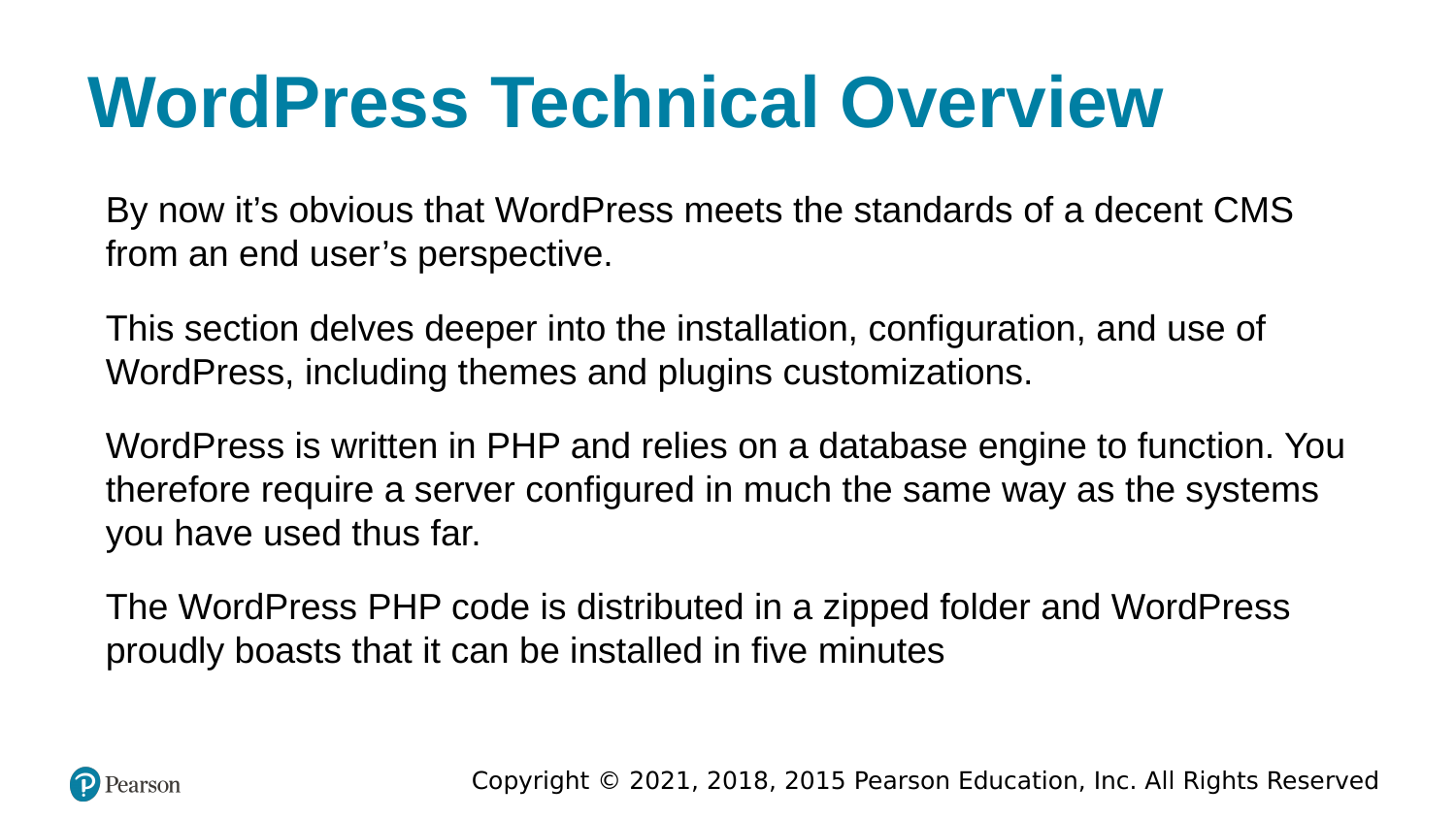

# WordPress Technical Overview
By now it’s obvious that WordPress meets the standards of a decent CMS from an end user’s perspective.
This section delves deeper into the installation, configuration, and use of WordPress, including themes and plugins customizations.
WordPress is written in PHP and relies on a database engine to function. You therefore require a server configured in much the same way as the systems you have used thus far.
The WordPress PHP code is distributed in a zipped folder and WordPress proudly boasts that it can be installed in five minutes